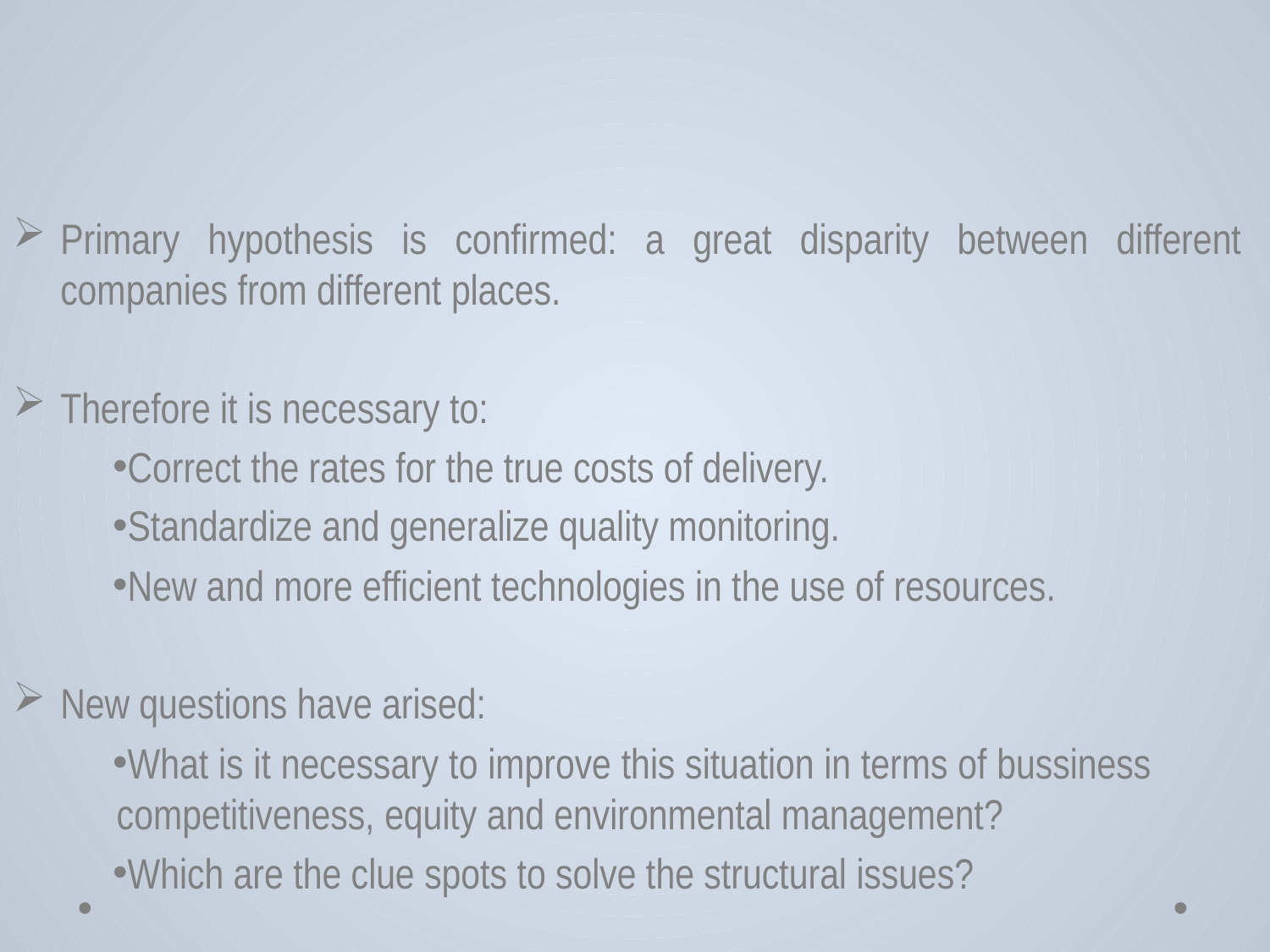

# Conclusions

Primary hypothesis is confirmed: a great disparity between different companies from different places.

Therefore it is necessary to:
Correct the rates for the true costs of delivery.
Standardize and generalize quality monitoring.
New and more efficient technologies in the use of resources.

New questions have arised:
What is it necessary to improve this situation in terms of bussiness             competitiveness, equity and environmental management?
Which are the clue spots to solve the structural issues?